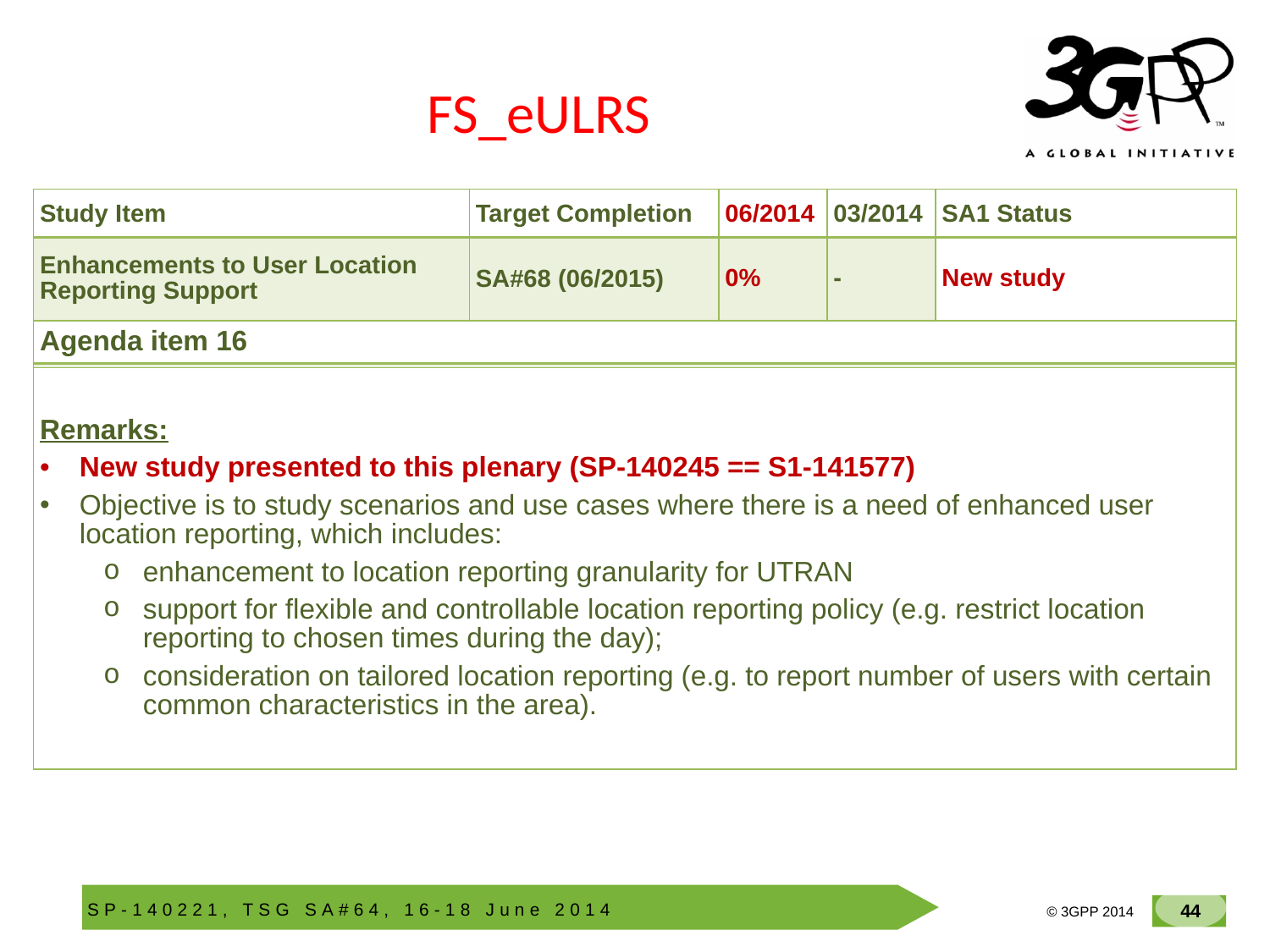

# FS_eULRS
| Study Item | Target Completion | 06/2014 | 03/2014 | SA1 Status |
| --- | --- | --- | --- | --- |
| Enhancements to User Location Reporting Support | SA#68 (06/2015) | 0% | - | New study |
| Agenda item 16 |
| --- |
|  |
| Remarks: New study presented to this plenary (SP-140245 == S1-141577) Objective is to study scenarios and use cases where there is a need of enhanced user location reporting, which includes: enhancement to location reporting granularity for UTRAN support for flexible and controllable location reporting policy (e.g. restrict location reporting to chosen times during the day); consideration on tailored location reporting (e.g. to report number of users with certain common characteristics in the area). |